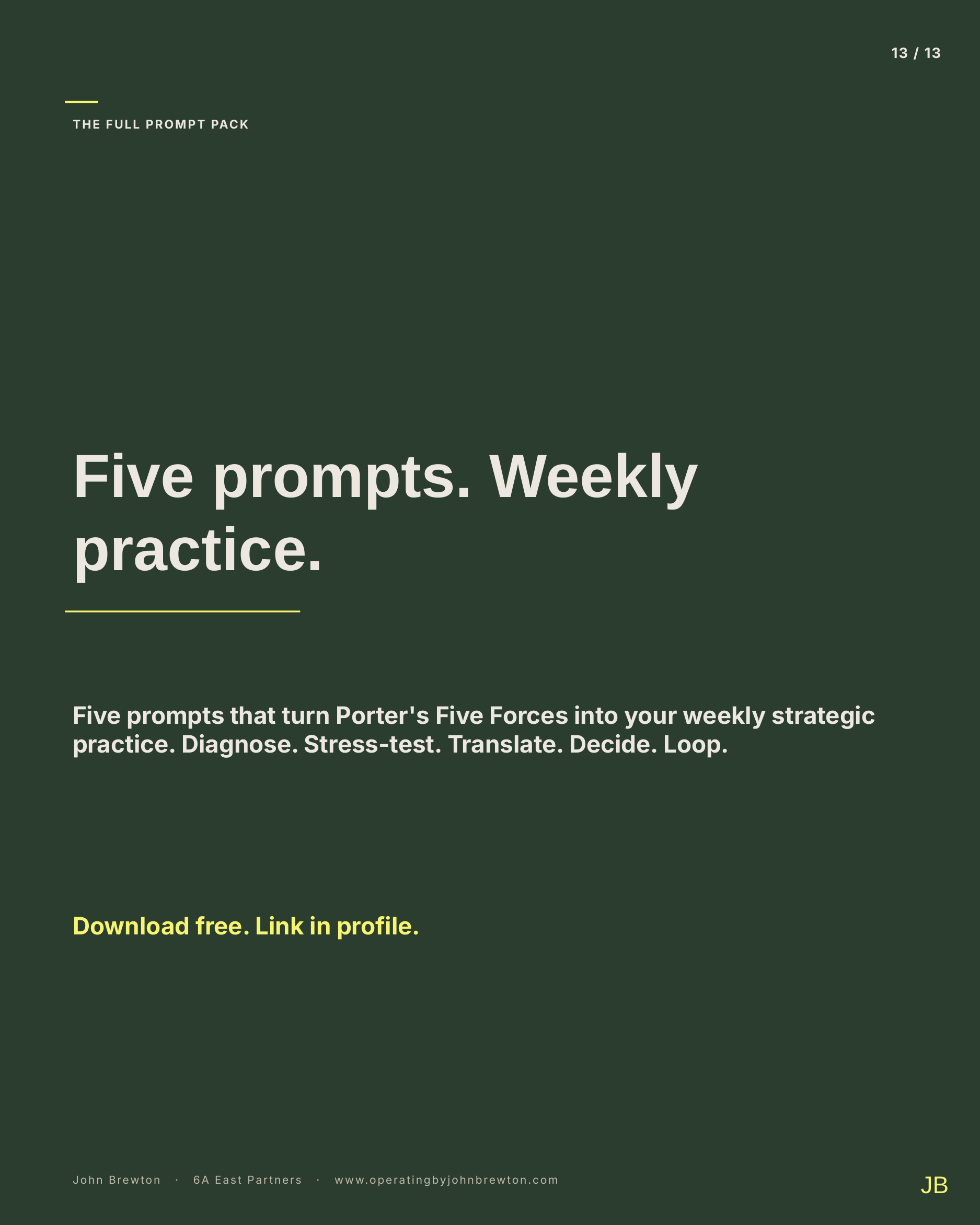

13 / 13

THE FULL PROMPT PACK
Five prompts. Weekly practice.

Five prompts that turn Porter's Five Forces into your weekly strategic practice. Diagnose. Stress-test. Translate. Decide. Loop.
Download free. Link in profile.
JB
John Brewton   ·   6A East Partners   ·   www.operatingbyjohnbrewton.com